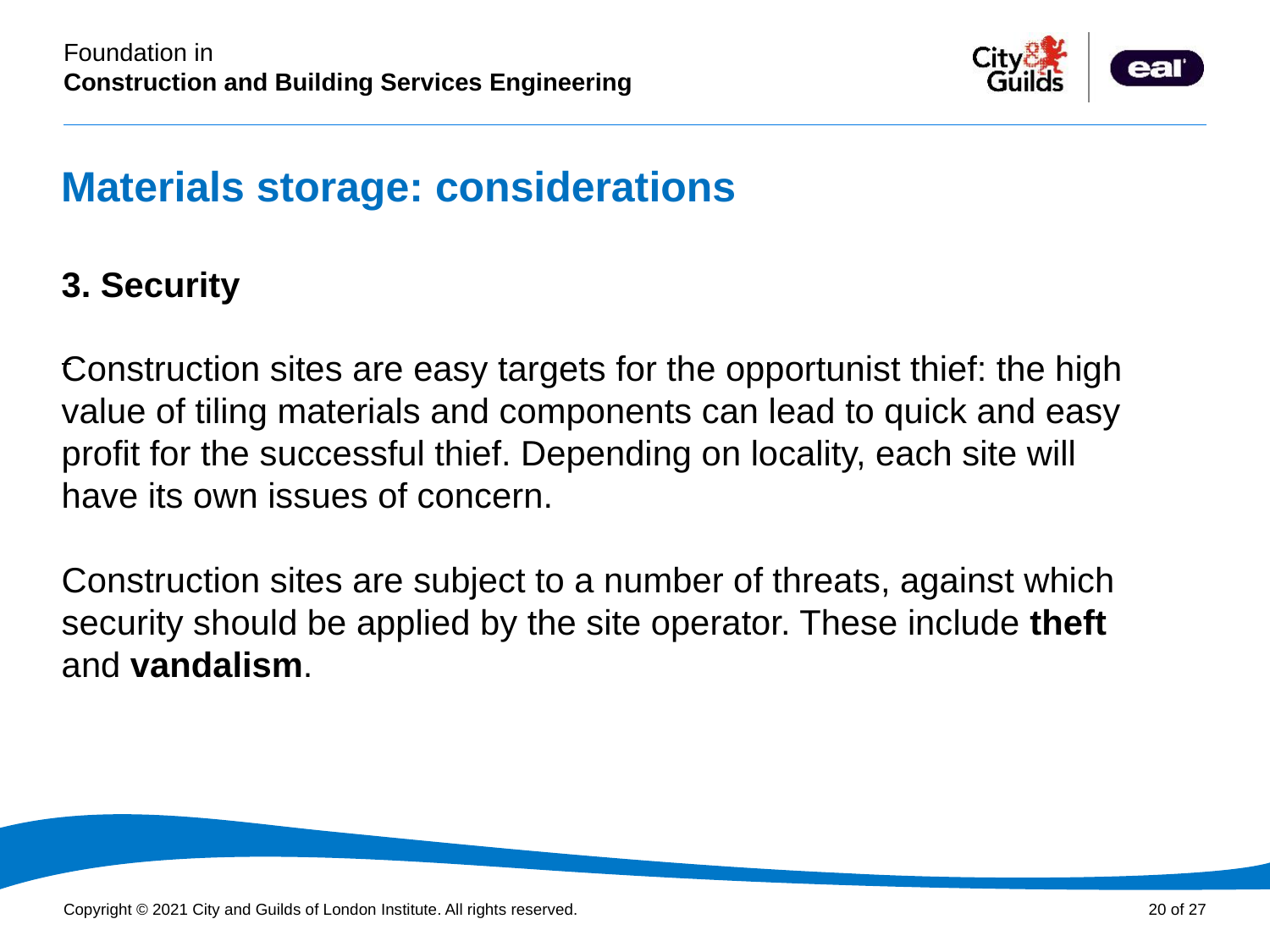

# Materials storage: considerations

PowerPoint presentation

3. Security

Construction sites are easy targets for the opportunist thief: the high value of tiling materials and components can lead to quick and easy profit for the successful thief. Depending on locality, each site will have its own issues of concern.

Construction sites are subject to a number of threats, against which security should be applied by the site operator. These include theft and vandalism.